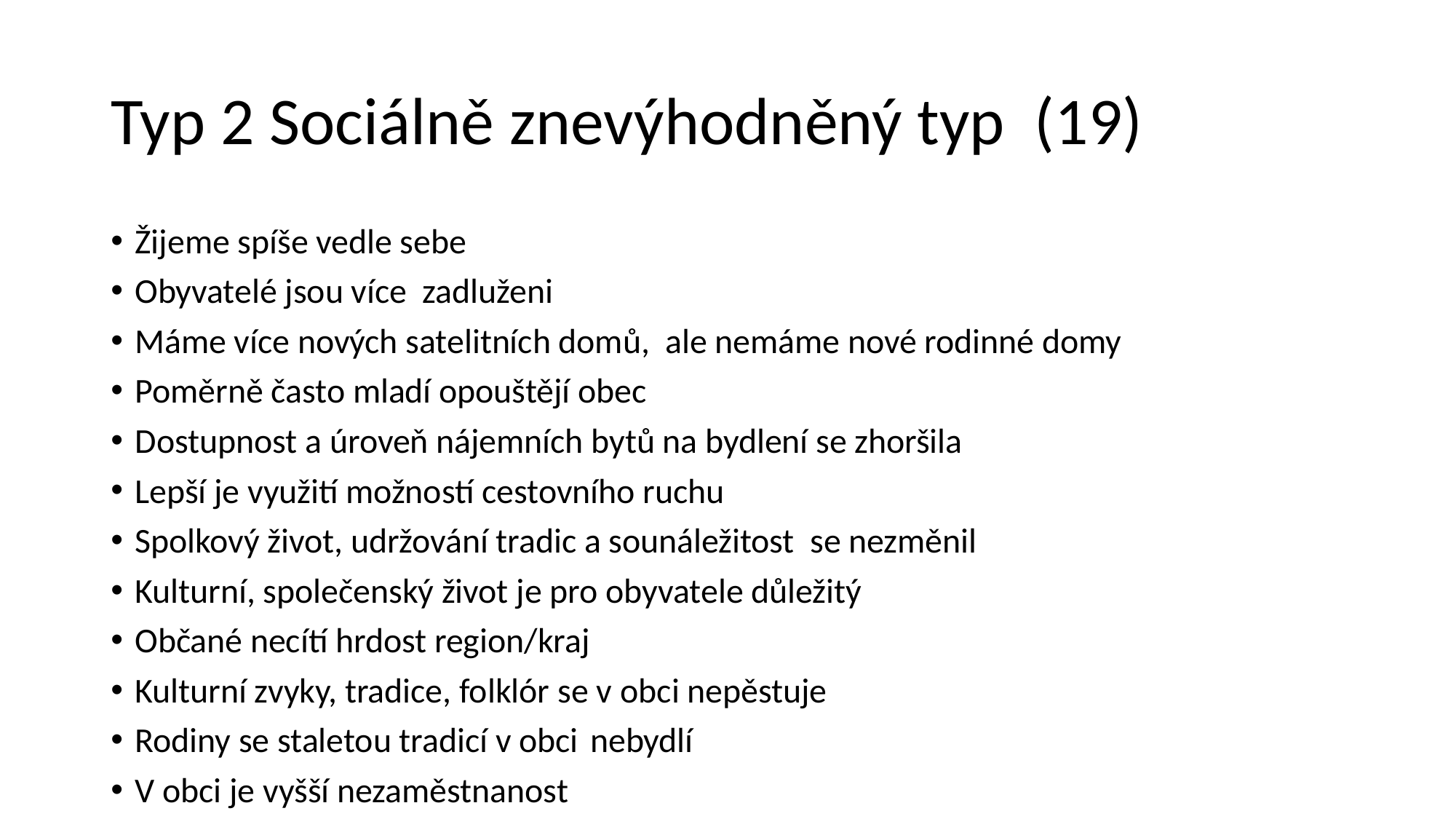

# Typ 2 Sociálně znevýhodněný typ  (19)
Žijeme spíše vedle sebe
Obyvatelé jsou více  zadluženi
Máme více nových satelitních domů,  ale nemáme nové rodinné domy
Poměrně často mladí opouštějí obec
Dostupnost a úroveň nájemních bytů na bydlení se zhoršila
Lepší je využití možností cestovního ruchu
Spolkový život, udržování tradic a sounáležitost  se nezměnil
Kulturní, společenský život je pro obyvatele důležitý
Občané necítí hrdost region/kraj
Kulturní zvyky, tradice, folklór se v obci nepěstuje
Rodiny se staletou tradicí v obci	 nebydlí
V obci je vyšší nezaměstnanost